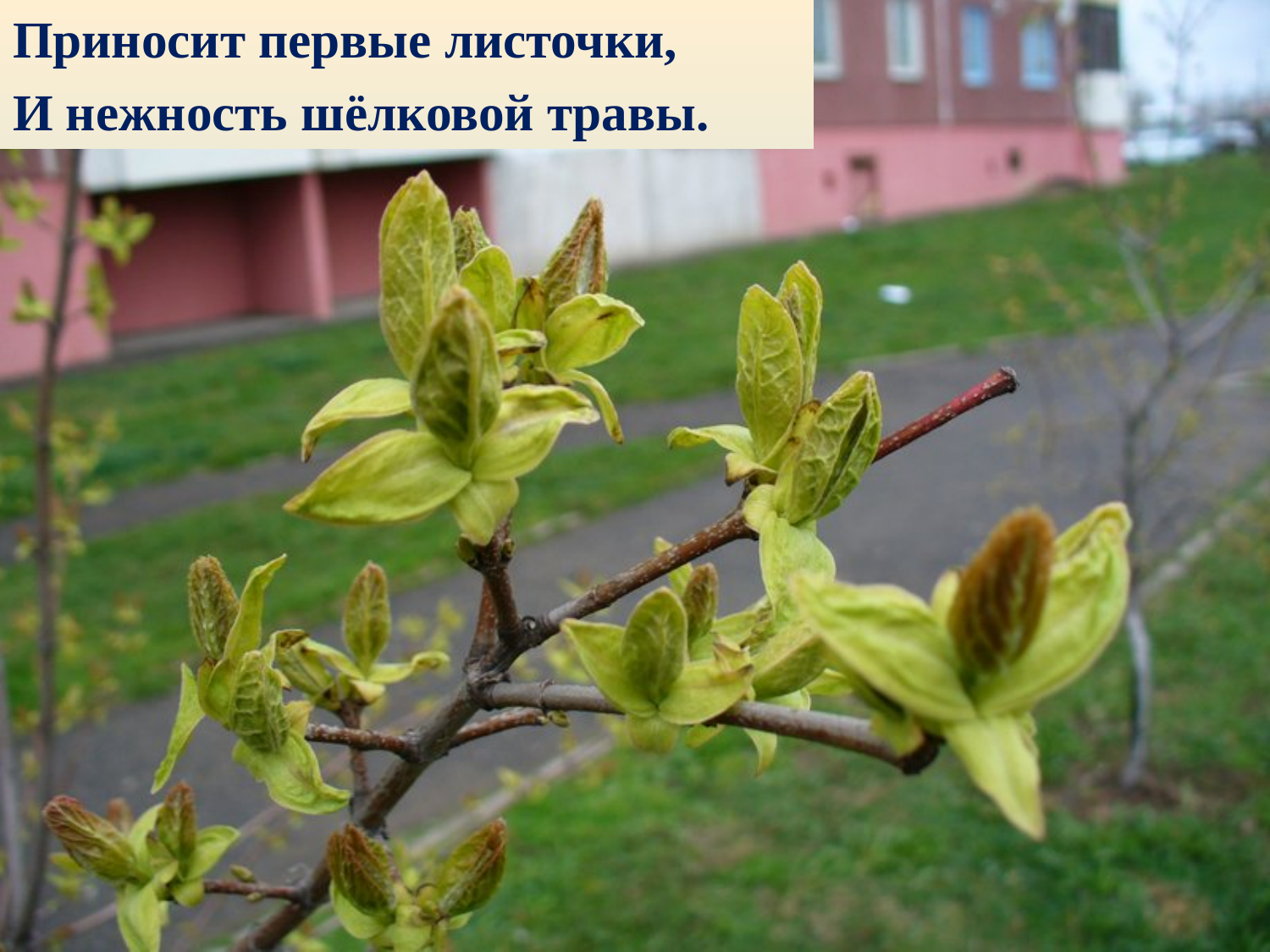

Приносит первые листочки,
И нежность шёлковой травы.